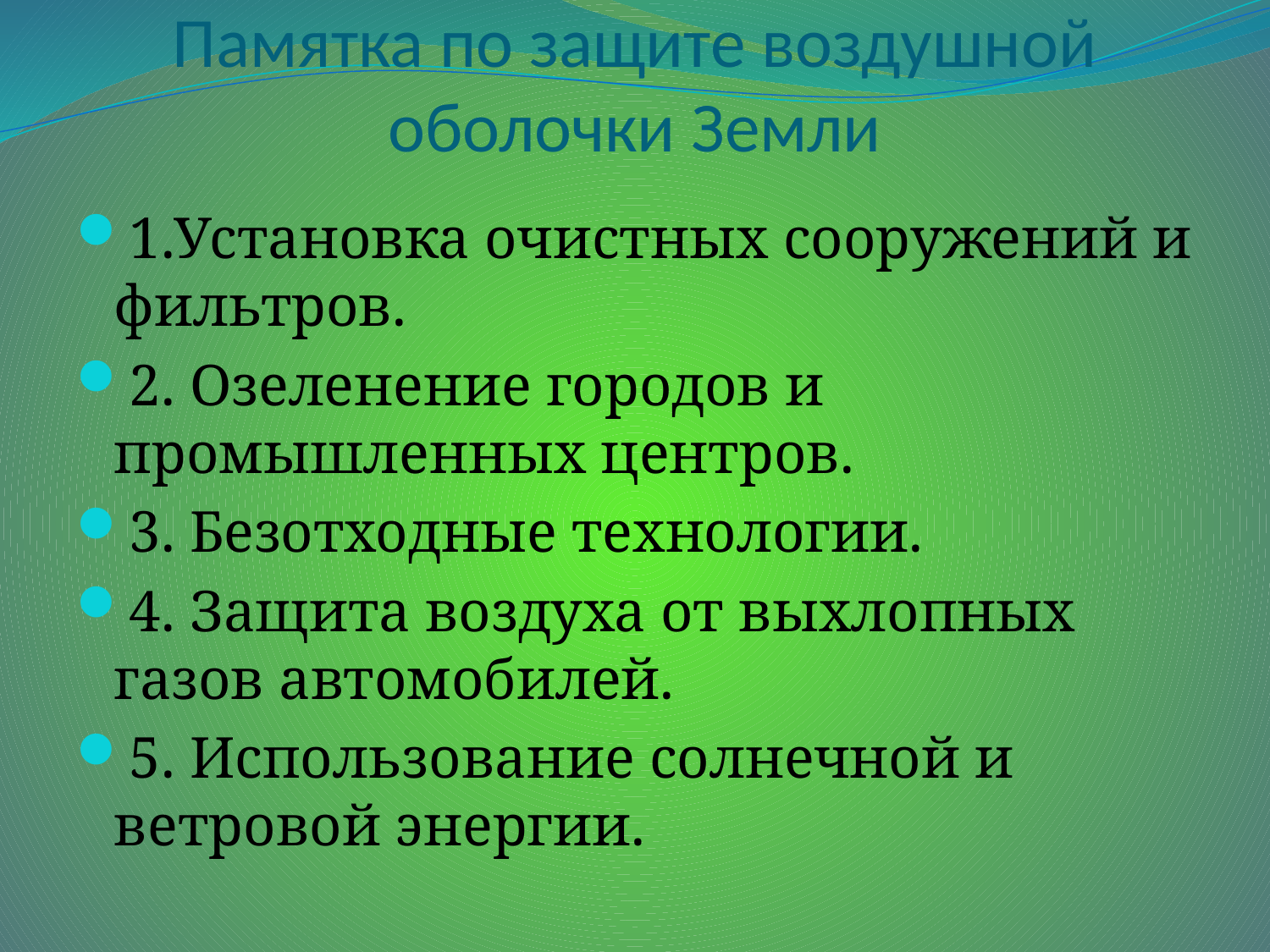

# Памятка по защите воздушной оболочки Земли
1.Установка очистных сооружений и фильтров.
2. Озеленение городов и промышленных центров.
3. Безотходные технологии.
4. Защита воздуха от выхлопных газов автомобилей.
5. Использование солнечной и ветровой энергии.